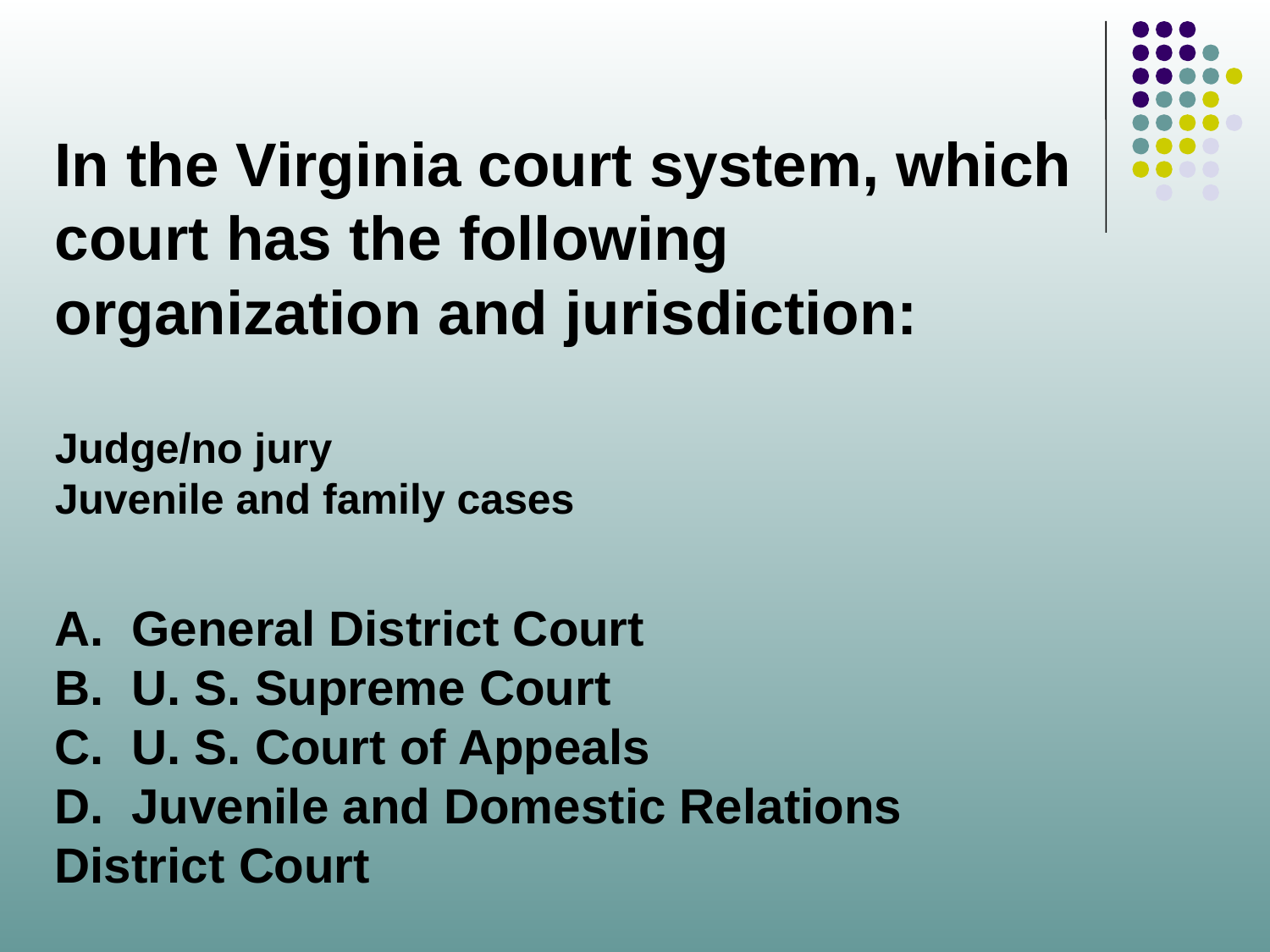

In the Virginia court system, which court has the following organization and jurisdiction:
Judge/no jury
Juvenile and family cases
A.  General District Court
B.  U. S. Supreme Court
C.  U. S. Court of Appeals
D.  Juvenile and Domestic Relations 	District Court